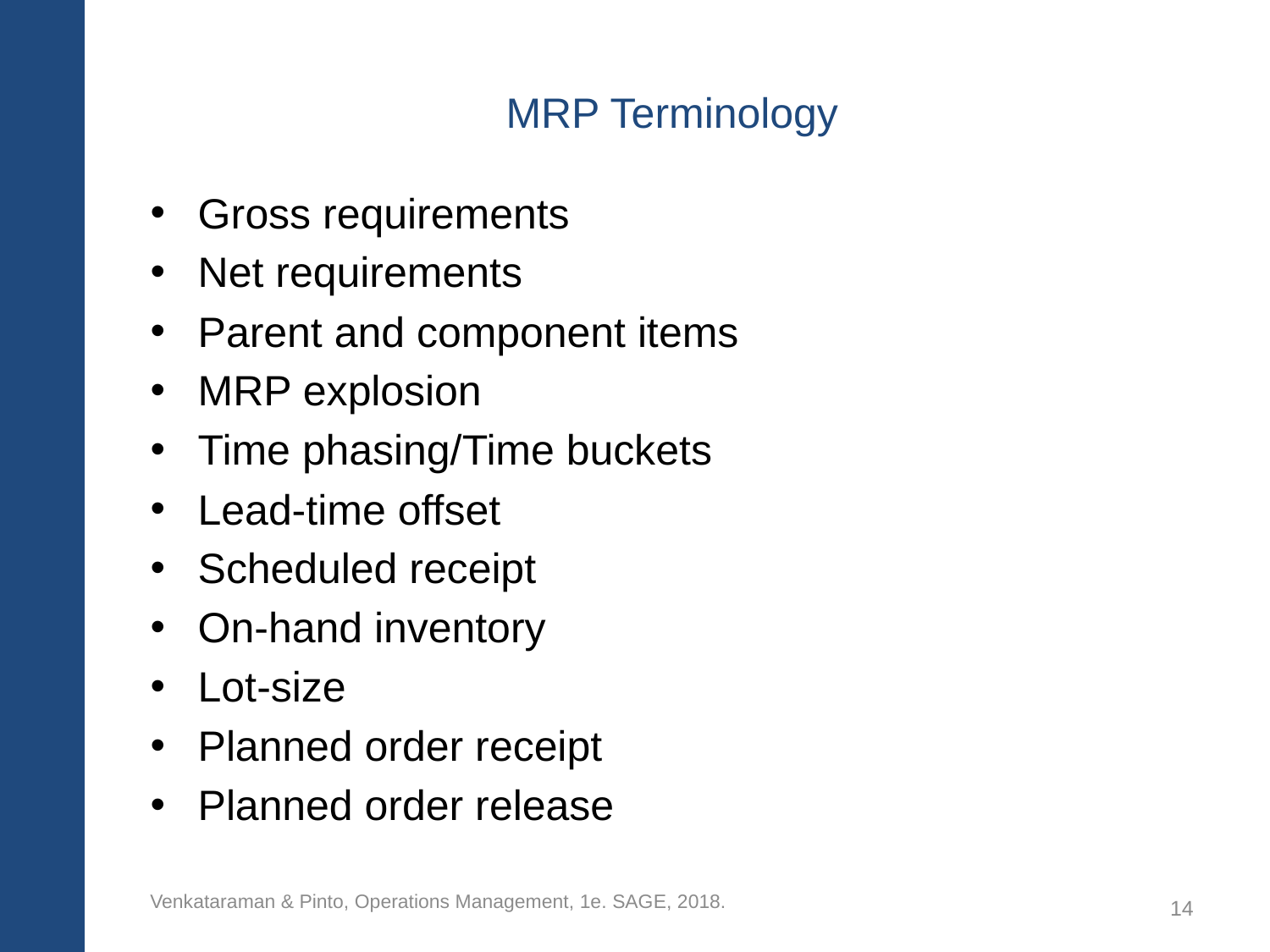

# MRP Terminology
Gross requirements
Net requirements
Parent and component items
MRP explosion
Time phasing/Time buckets
Lead-time offset
Scheduled receipt
On-hand inventory
Lot-size
Planned order receipt
Planned order release
Venkataraman & Pinto, Operations Management, 1e. SAGE, 2018.
14